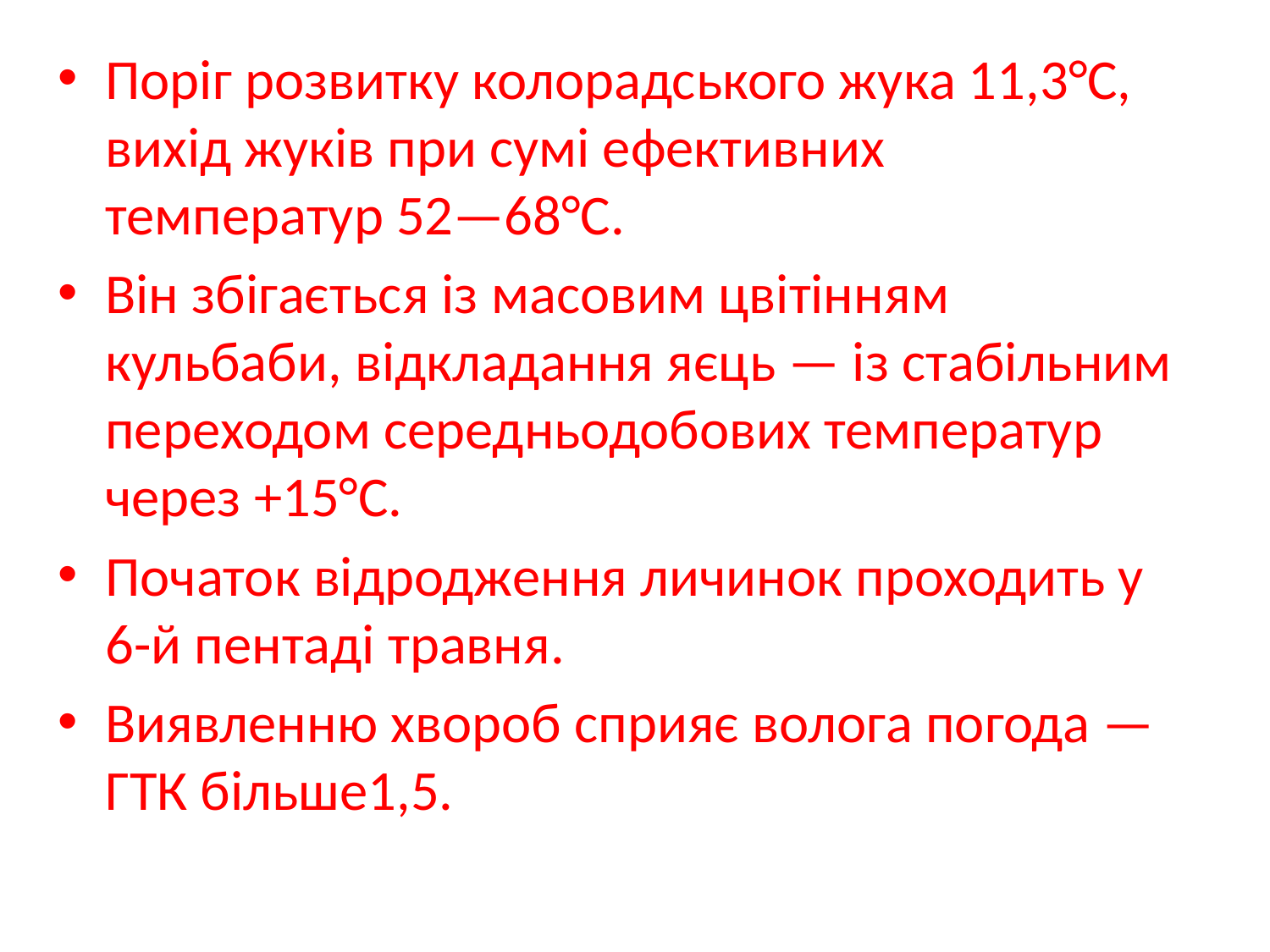

Поріг розвитку колорадського жука 11,3°С, вихід жуків при сумі ефективних температур 52—68°С.
Він збігається із масовим цвітінням кульбаби, відкладання яєць — із стабільним переходом середньодобових температур через +15°С.
Початок відродження личинок проходить у 6-й пентаді травня.
Виявленню хвороб сприяє волога погода — ГТК більше1,5.